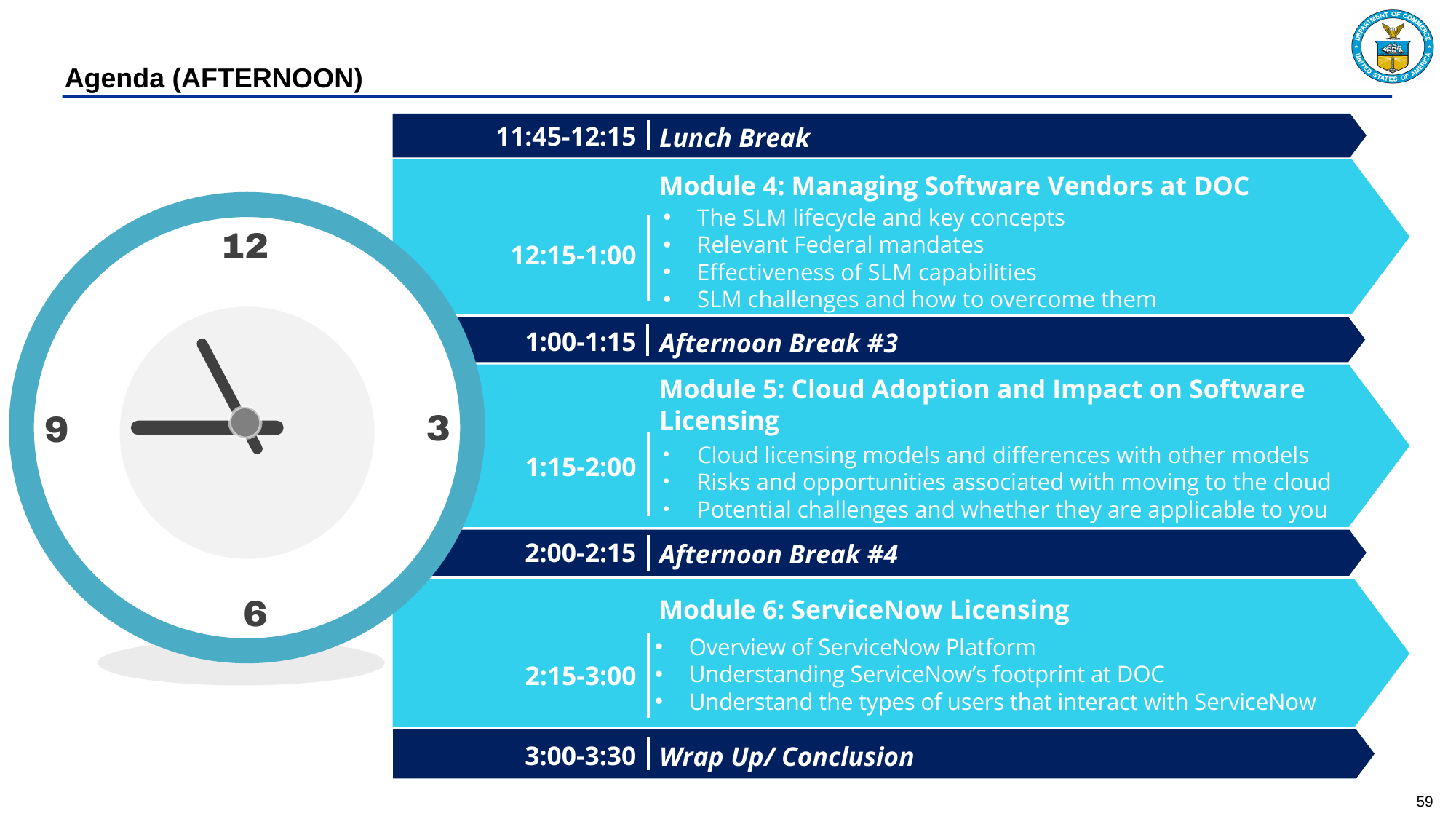

Agenda (AFTERNOON)

Break
11:45-12:15
Lunch Break

Module 4: Managing Software Vendors at DOC
The SLM lifecycle and key concepts
Relevant Federal mandates
Effectiveness of SLM capabilities
SLM challenges and how to overcome them

12
12:15-1:00

1:00-1:15
Afternoon Break #3

Module 5: Cloud Adoption and Impact on Software Licensing
3
9

Cloud licensing models and differences with other models
Risks and opportunities associated with moving to the cloud
Potential challenges and whether they are applicable to you
1:15-2:00

2:00-2:15
Afternoon Break #4

6
Module 6: ServiceNow Licensing
Overview of ServiceNow Platform
Understanding ServiceNow’s footprint at DOC
Understand the types of users that interact with ServiceNow

2:15-3:00

3:00-3:30
Wrap Up/ Conclusion